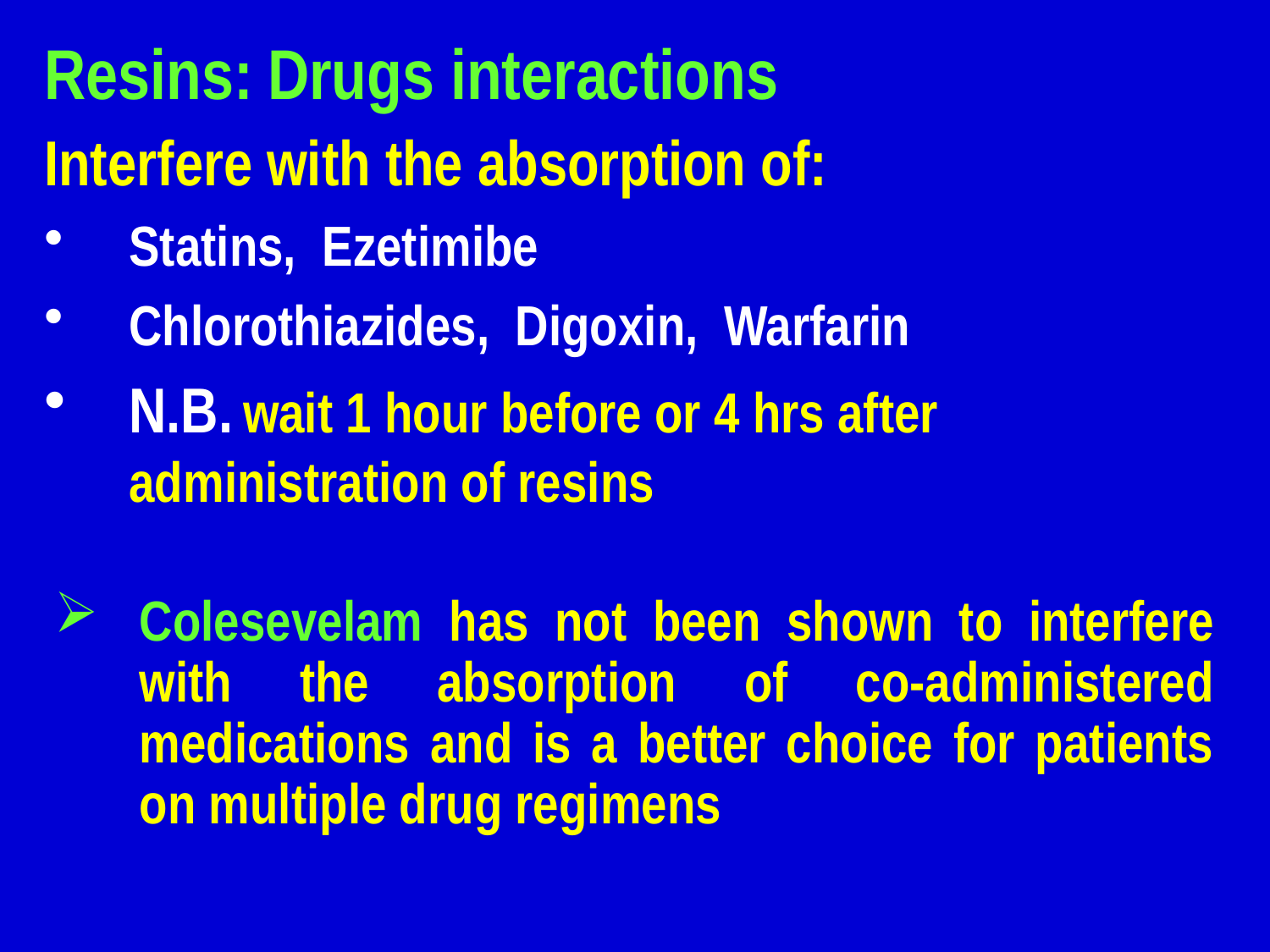

# Resins: Drugs interactions
Interfere with the absorption of:
Statins,  Ezetimibe
Chlorothiazides,  Digoxin,  Warfarin
N.B. wait 1 hour before or 4 hrs after administration of resins

Colesevelam has not been shown to interfere with the absorption of co-administered medications and is a better choice for patients on multiple drug regimens